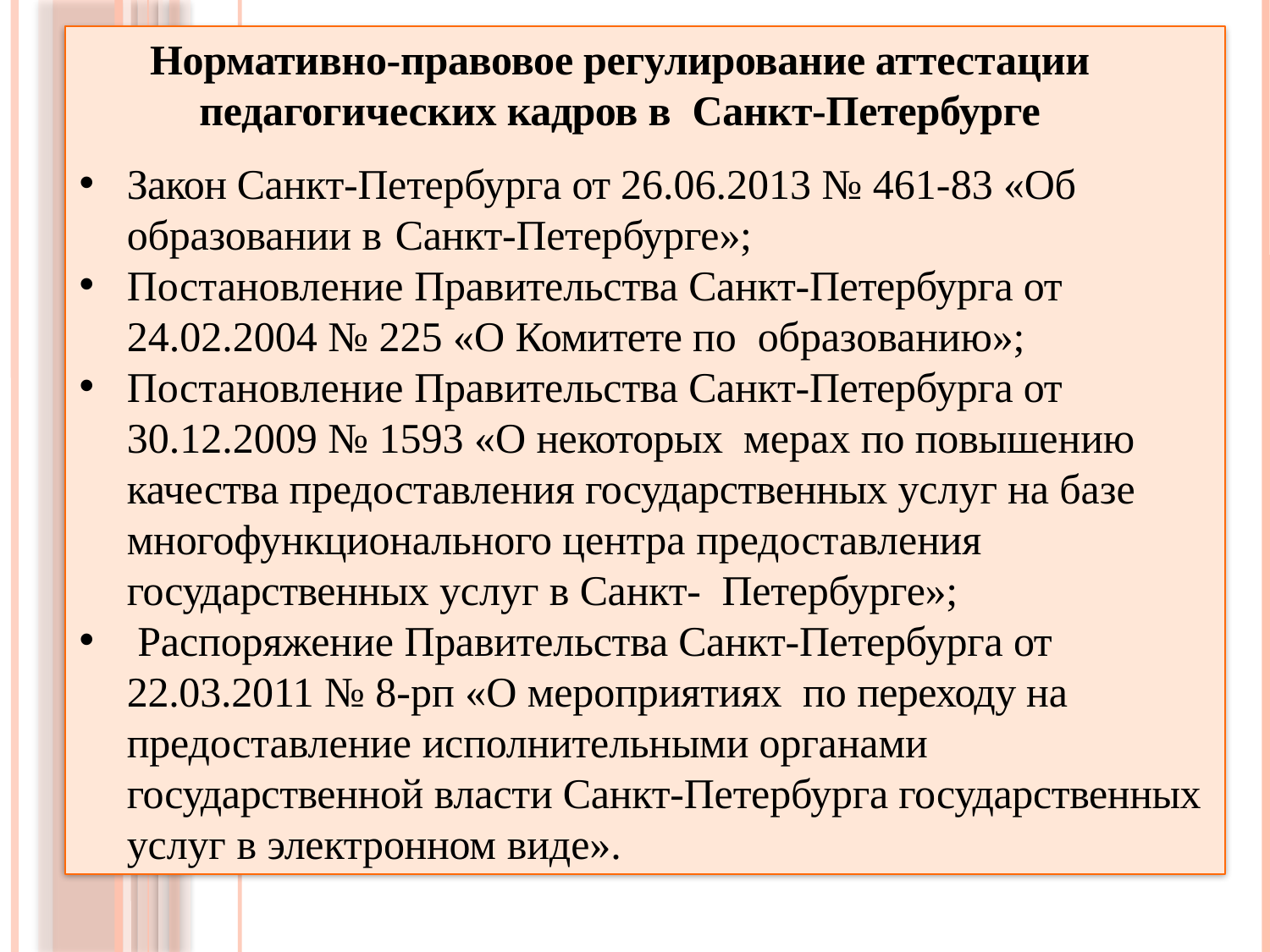

Нормативно-правовое регулирование аттестации педагогических кадров в  Санкт-Петербурге

Закон Санкт-Петербурга от 26.06.2013 № 461-83 «Об образовании в Санкт-Петербурге»;
Постановление Правительства Санкт-Петербурга от 24.02.2004 № 225 «О Комитете по  образованию»;
Постановление Правительства Санкт-Петербурга от 30.12.2009 № 1593 «О некоторых  мерах по повышению качества предоставления государственных услуг на базе  многофункционального центра предоставления государственных услуг в Санкт-  Петербурге»;
 Распоряжение Правительства Санкт-Петербурга от 22.03.2011 № 8-рп «О мероприятиях  по переходу на предоставление исполнительными органами государственной власти Санкт-Петербурга государственных услуг в электронном виде».
#